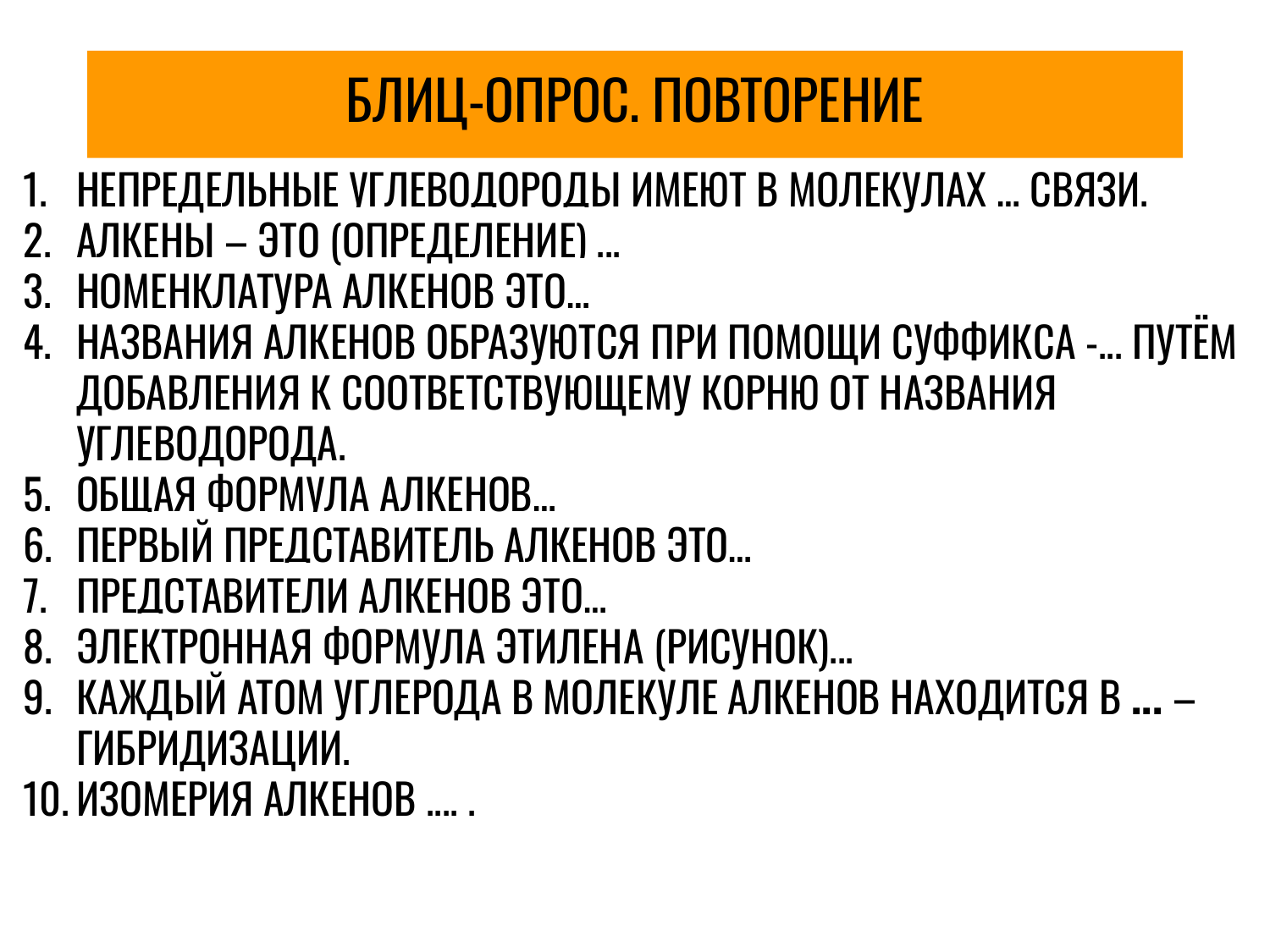

# БЛИЦ-ОПРОС. ПОВТОРЕНИЕ
НЕПРЕДЕЛЬНЫЕ УГЛЕВОДОРОДЫ ИМЕЮТ В МОЛЕКУЛАХ … СВЯЗИ.
АЛКЕНЫ – ЭТО (ОПРЕДЕЛЕНИЕ) ...
НОМЕНКЛАТУРА АЛКЕНОВ ЭТО…
НАЗВАНИЯ АЛКЕНОВ ОБРАЗУЮТСЯ ПРИ ПОМОЩИ СУФФИКСА -... ПУТЁМ ДОБАВЛЕНИЯ К СООТВЕТСТВУЮЩЕМУ КОРНЮ ОТ НАЗВАНИЯ УГЛЕВОДОРОДА.
ОБЩАЯ ФОРМУЛА АЛКЕНОВ…
ПЕРВЫЙ ПРЕДСТАВИТЕЛЬ АЛКЕНОВ ЭТО…
ПРЕДСТАВИТЕЛИ АЛКЕНОВ ЭТО…
ЭЛЕКТРОННАЯ ФОРМУЛА ЭТИЛЕНА (РИСУНОК)...
КАЖДЫЙ АТОМ УГЛЕРОДА В МОЛЕКУЛЕ АЛКЕНОВ НАХОДИТСЯ В ... – ГИБРИДИЗАЦИИ.
ИЗОМЕРИЯ АЛКЕНОВ .... .